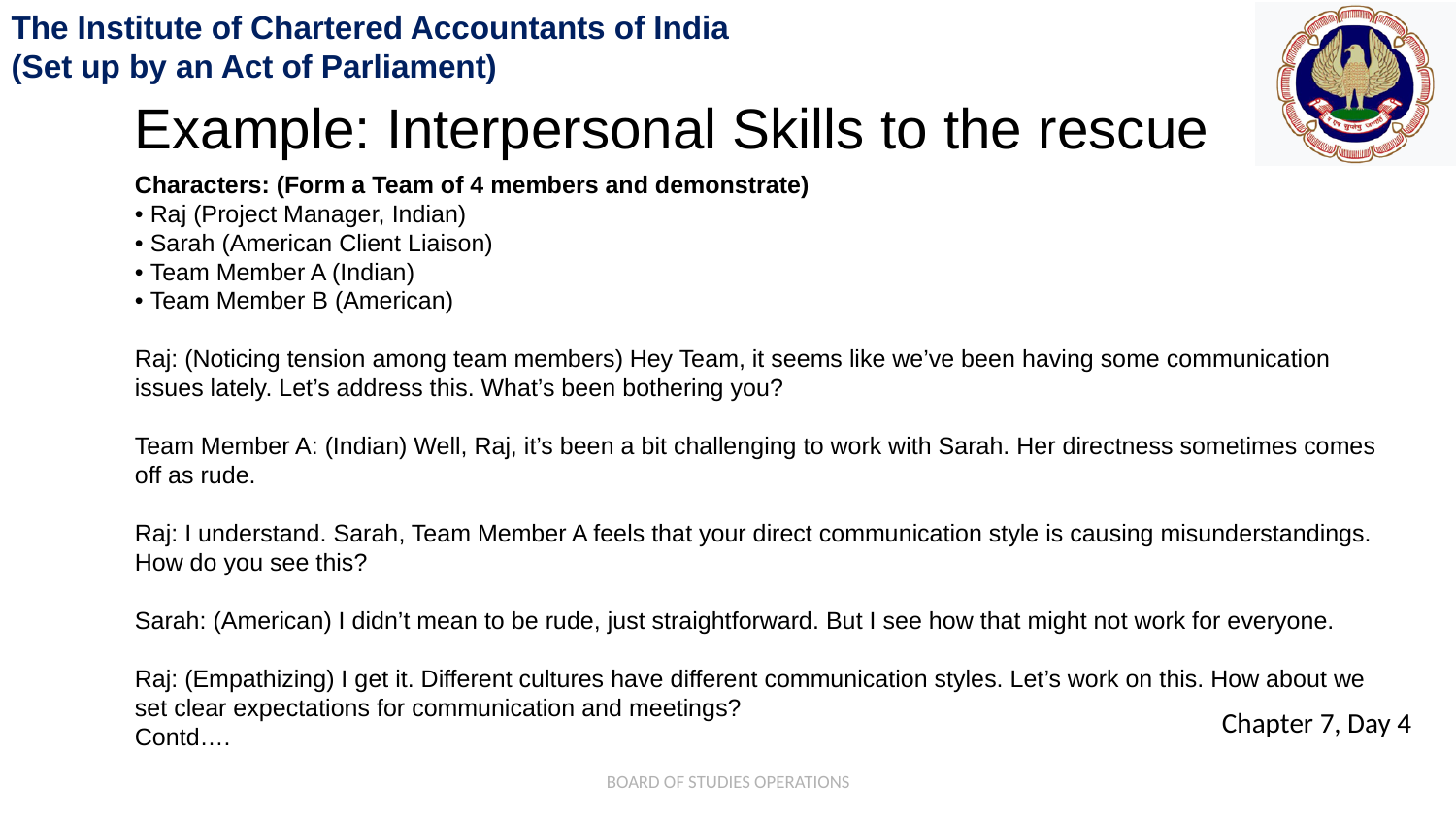

Example: Interpersonal Skills to the rescue
Characters: (Form a Team of 4 members and demonstrate)
• Raj (Project Manager, Indian)
• Sarah (American Client Liaison)
• Team Member A (Indian)
• Team Member B (American)

Raj: (Noticing tension among team members) Hey Team, it seems like we’ve been having some communication issues lately. Let’s address this. What’s been bothering you?

Team Member A: (Indian) Well, Raj, it’s been a bit challenging to work with Sarah. Her directness sometimes comes off as rude.

Raj: I understand. Sarah, Team Member A feels that your direct communication style is causing misunderstandings. How do you see this?

Sarah: (American) I didn’t mean to be rude, just straightforward. But I see how that might not work for everyone.

Raj: (Empathizing) I get it. Different cultures have different communication styles. Let’s work on this. How about we set clear expectations for communication and meetings?
Contd….
BOARD OF STUDIES OPERATIONS